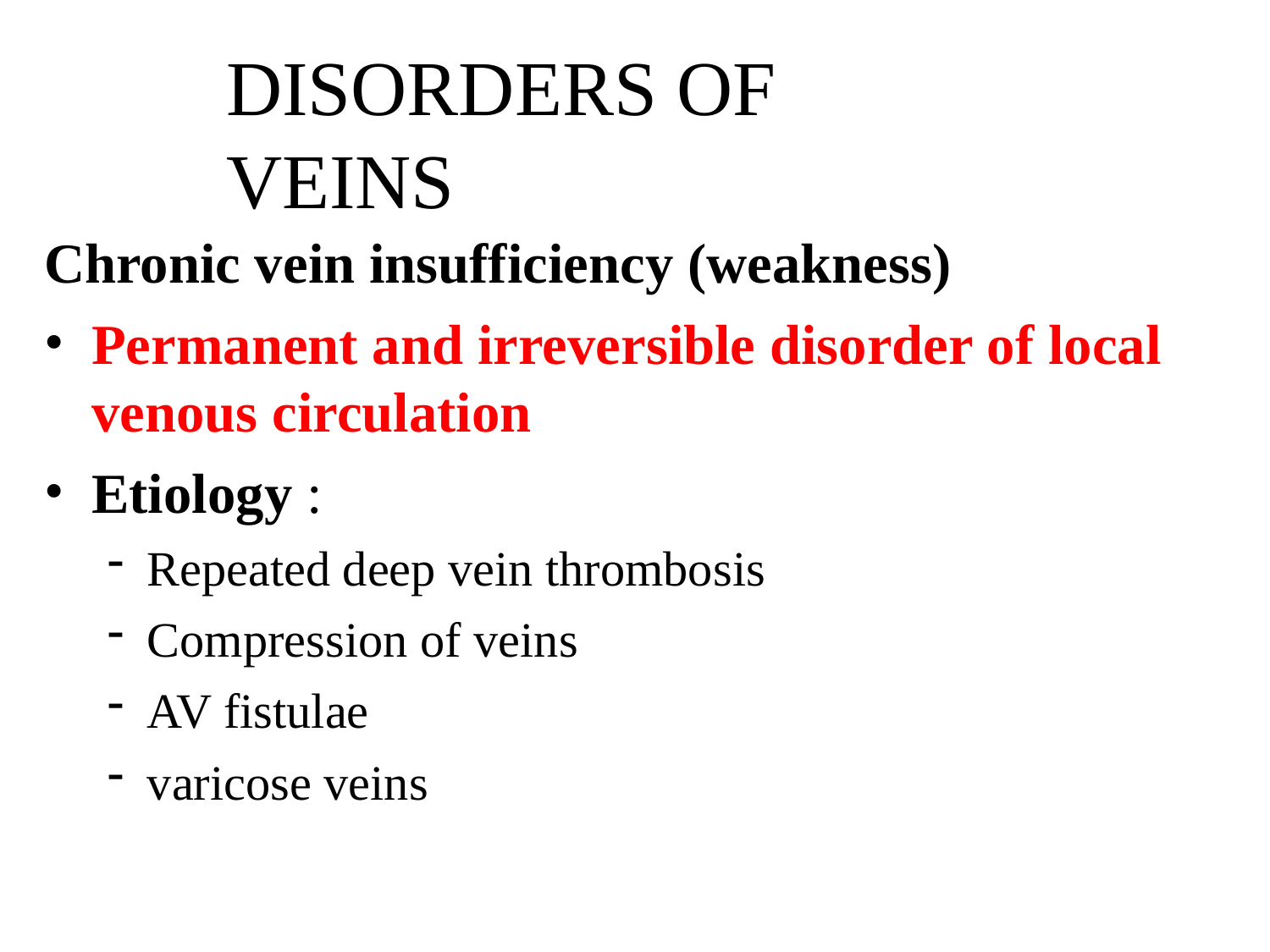

DISORDERS OF VEINS
Chronic vein insufficiency (weakness)
Permanent and irreversible disorder of local venous circulation
Etiology :
Repeated deep vein thrombosis
Compression of veins
AV fistulae
varicose veins